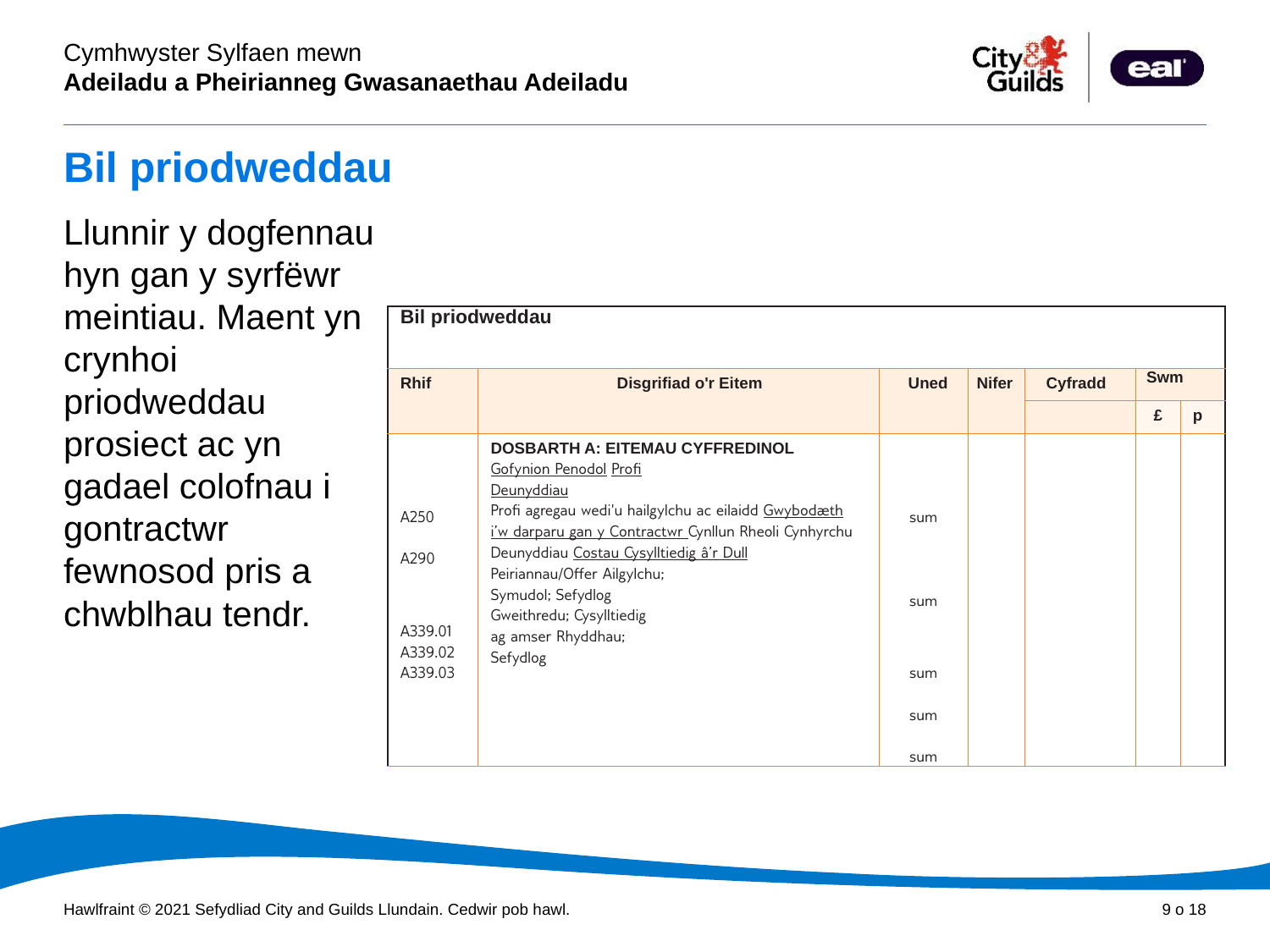

# Bil priodweddau
Llunnir y dogfennau hyn gan y syrfëwr meintiau. Maent yn crynhoi priodweddau prosiect ac yn gadael colofnau i gontractwr fewnosod pris a chwblhau tendr.

| Bil priodweddau |  |  |  |  |  |  |
| --- | --- | --- | --- | --- | --- | --- |
| Rhif | Disgrifiad o'r Eitem | Uned | Nifer | Cyfradd | Swm |  |
|  |  |  |  |  | £ | p |
| A250 A290 A339.01 A339.02 A339.03 | DOSBARTH A: EITEMAU CYFFREDINOL Gofynion Penodol Profi Deunyddiau Profi agregau wedi'u hailgylchu ac eilaidd Gwybodaeth i’w darparu gan y Contractwr Cynllun Rheoli Cynhyrchu Deunyddiau Costau Cysylltiedig â’r Dull Peiriannau/Offer Ailgylchu; Symudol; Sefydlog Gweithredu; Cysylltiedig ag amser Rhyddhau; Sefydlog | sum sum sum sum sum |  |  |  |  |